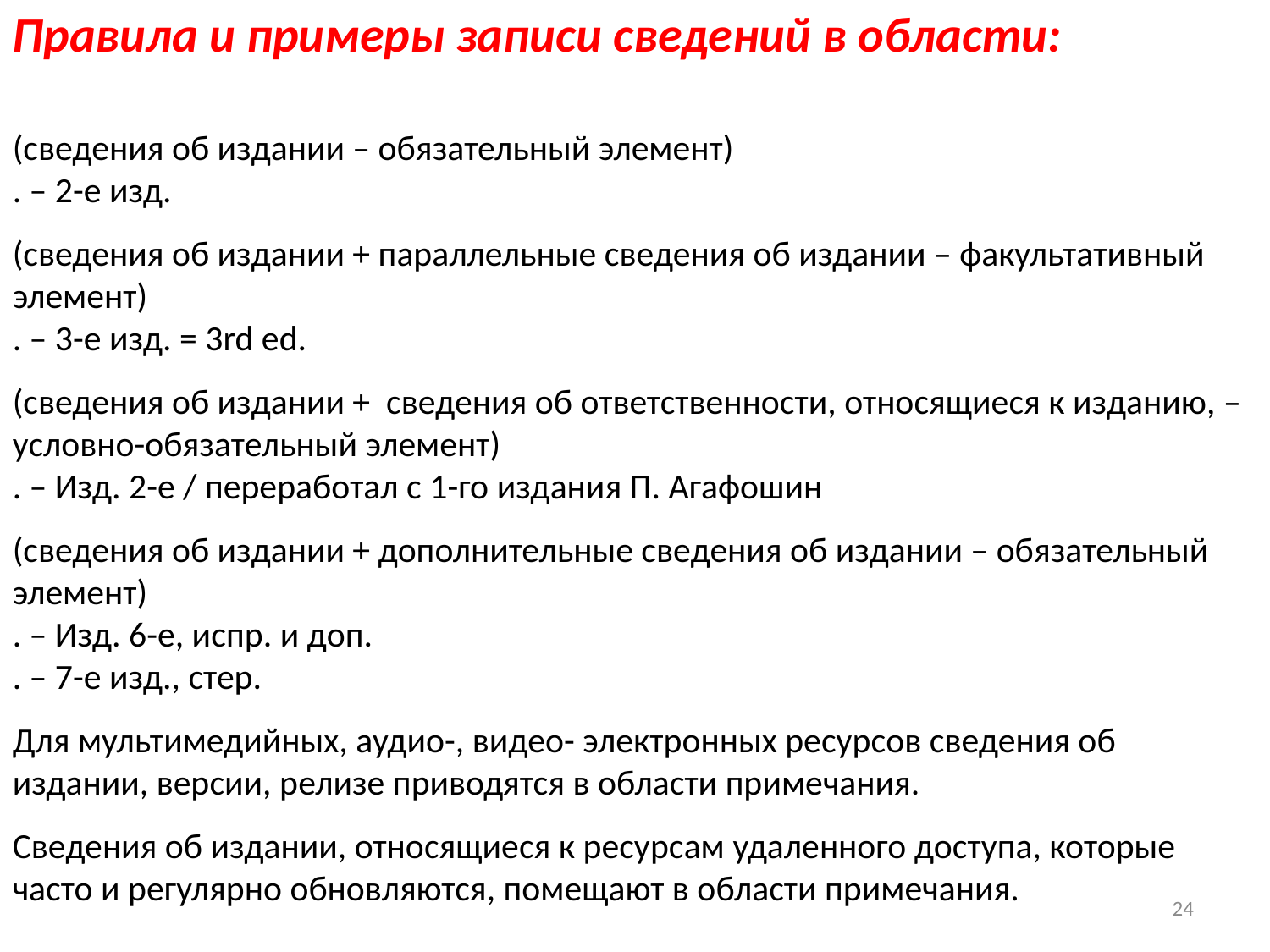

Правила и примеры записи сведений в области:

(сведения об издании – обязательный элемент)
. – 2-е изд.
(сведения об издании + параллельные сведения об издании – факультативный элемент)
. – 3-е изд. = 3rd ed.
(сведения об издании +  сведения об ответственности, относящиеся к изданию, – условно-обязательный элемент)
. – Изд. 2-е / переработал с 1-го издания П. Агафошин
(сведения об издании + дополнительные сведения об издании – обязательный элемент)
. – Изд. 6-е, испр. и доп.
. – 7-е изд., стер.
Для мультимедийных, аудио-, видео- электронных ресурсов сведения об издании, версии, релизе приводятся в области примечания.
Сведения об издании, относящиеся к ресурсам удаленного доступа, которые часто и регулярно обновляются, помещают в области примечания.

24